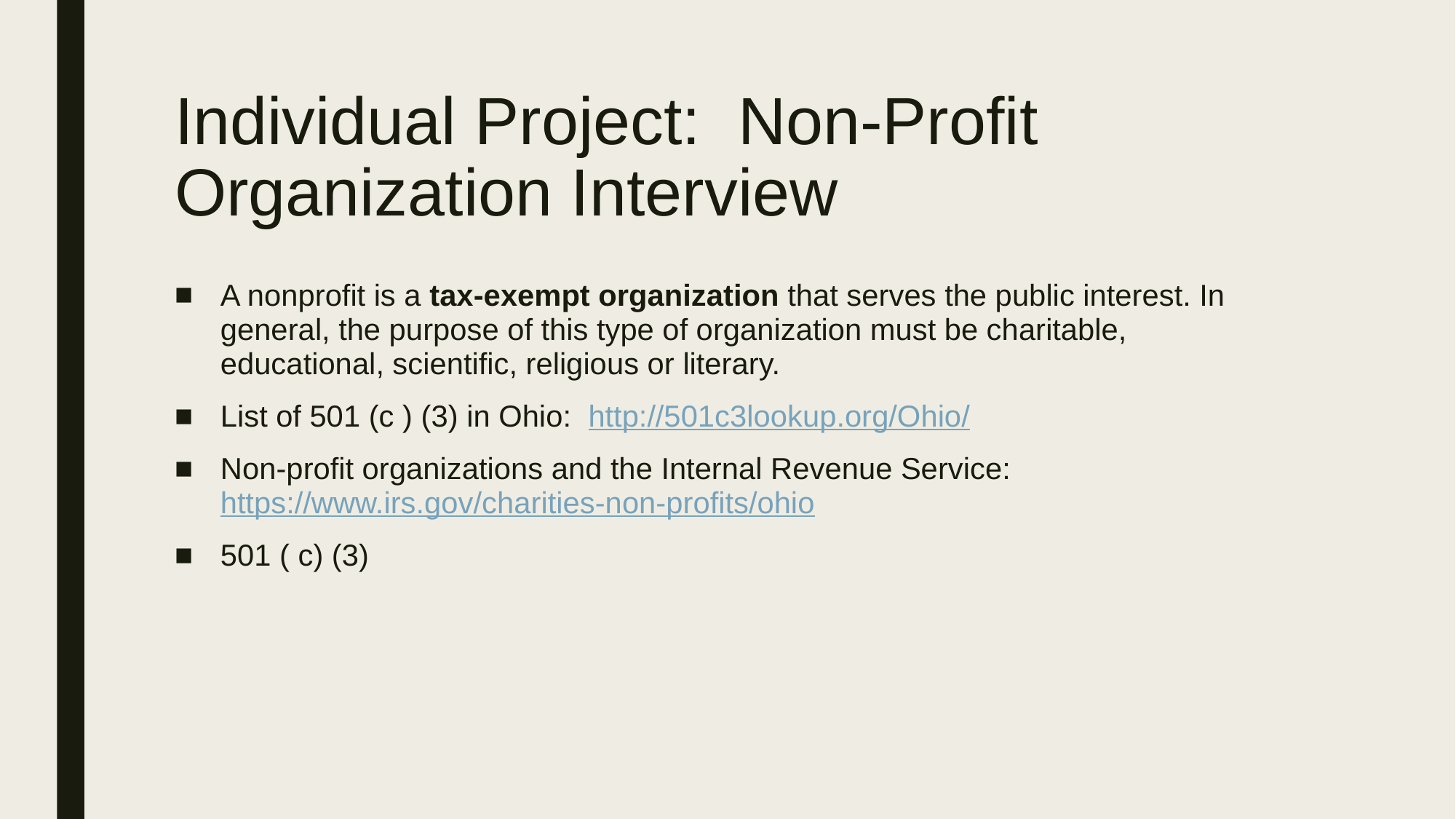

# Individual Project:  Non-Profit Organization Interview
A nonprofit is a tax-exempt organization that serves the public interest. In general, the purpose of this type of organization must be charitable, educational, scientific, religious or literary.
List of 501 (c ) (3) in Ohio:  http://501c3lookup.org/Ohio/
Non-profit organizations and the Internal Revenue Service:  https://www.irs.gov/charities-non-profits/ohio
501 ( c) (3)